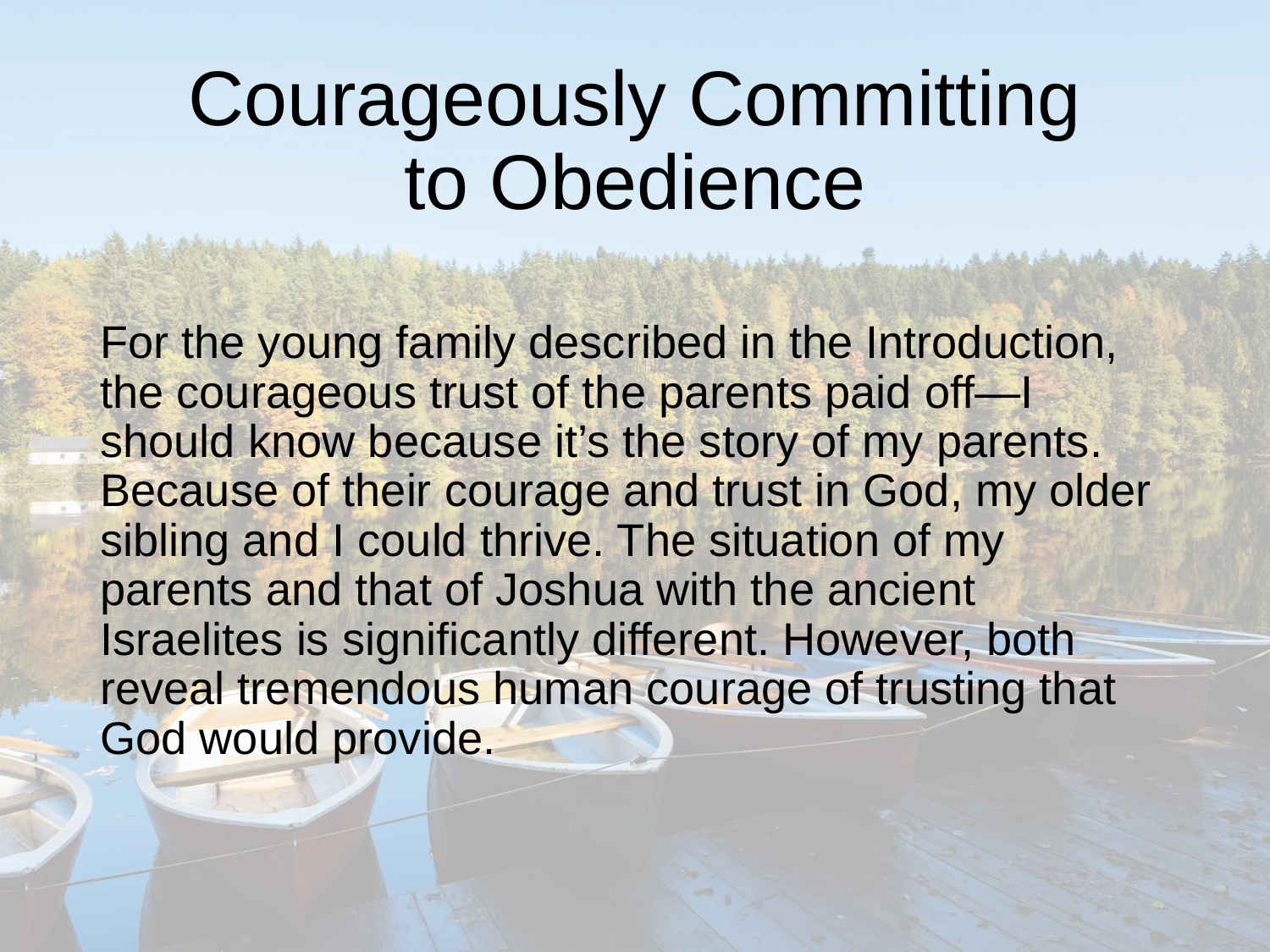

# Courageously Committing to Obedience
For the young family described in the Introduction, the courageous trust of the parents paid off—I should know because it’s the story of my parents. Because of their courage and trust in God, my older sibling and I could thrive. The situation of my parents and that of Joshua with the ancient Israelites is significantly different. However, both reveal tremendous human courage of trusting that God would provide.